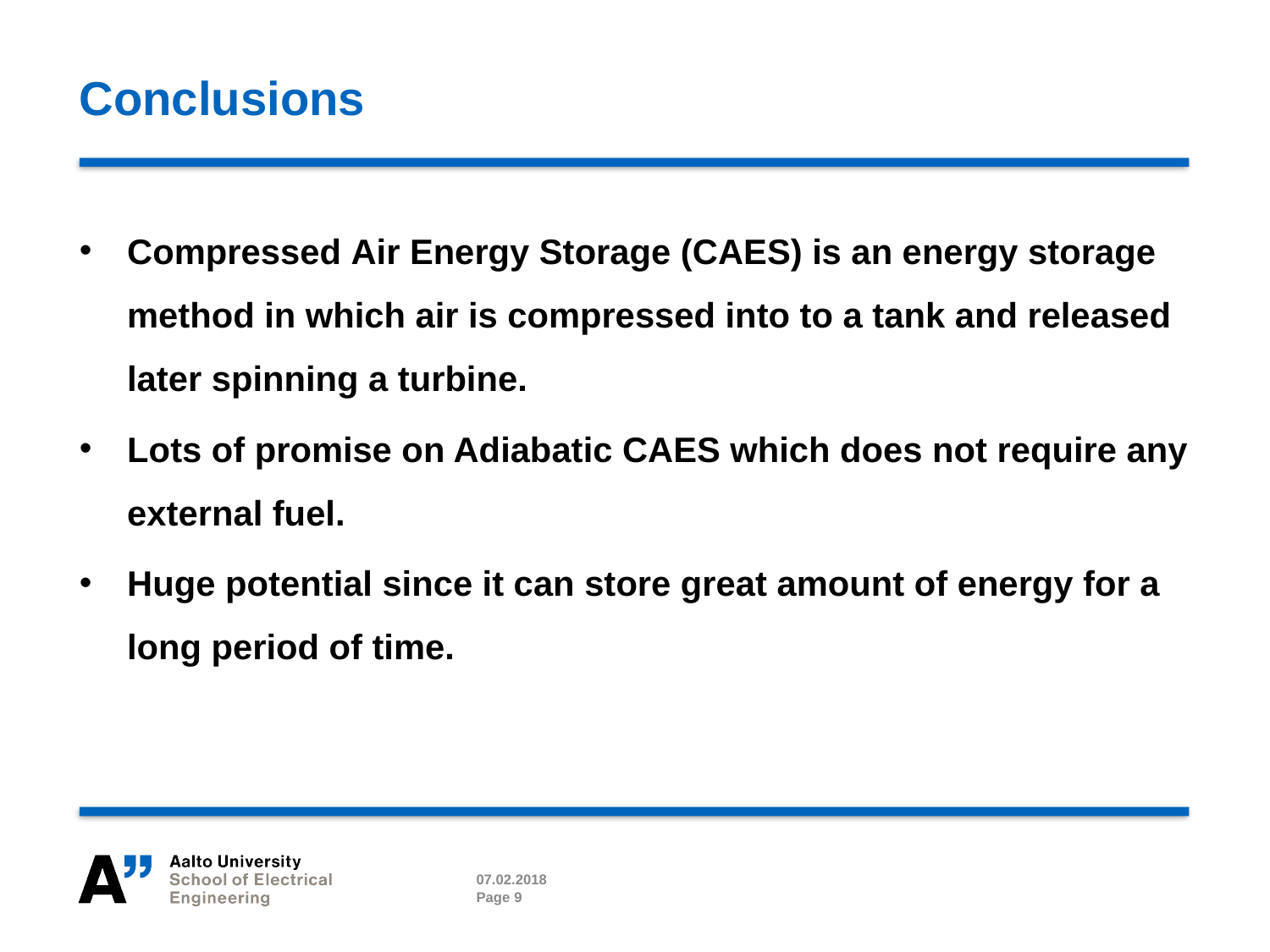

# Conclusions
Compressed Air Energy Storage (CAES) is an energy storage method in which air is compressed into to a tank and released later spinning a turbine.
Lots of promise on Adiabatic CAES which does not require any external fuel.
Huge potential since it can store great amount of energy for a long period of time.

07.02.2018
Page 9